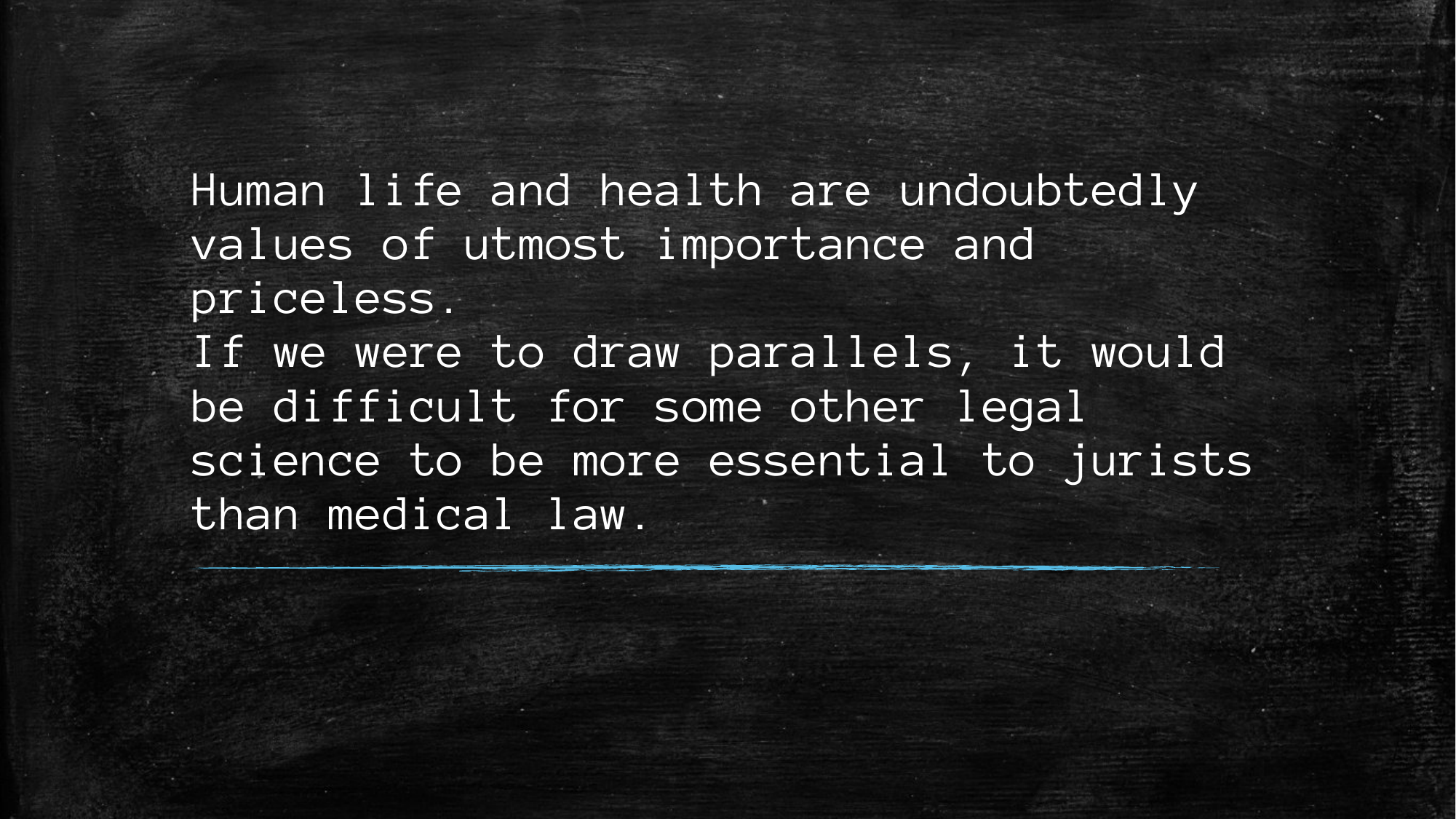

# Human life and health are undoubtedly values of utmost importance and priceless. If we were to draw parallels, it would be difficult for some other legal science to be more essential to jurists than medical law.